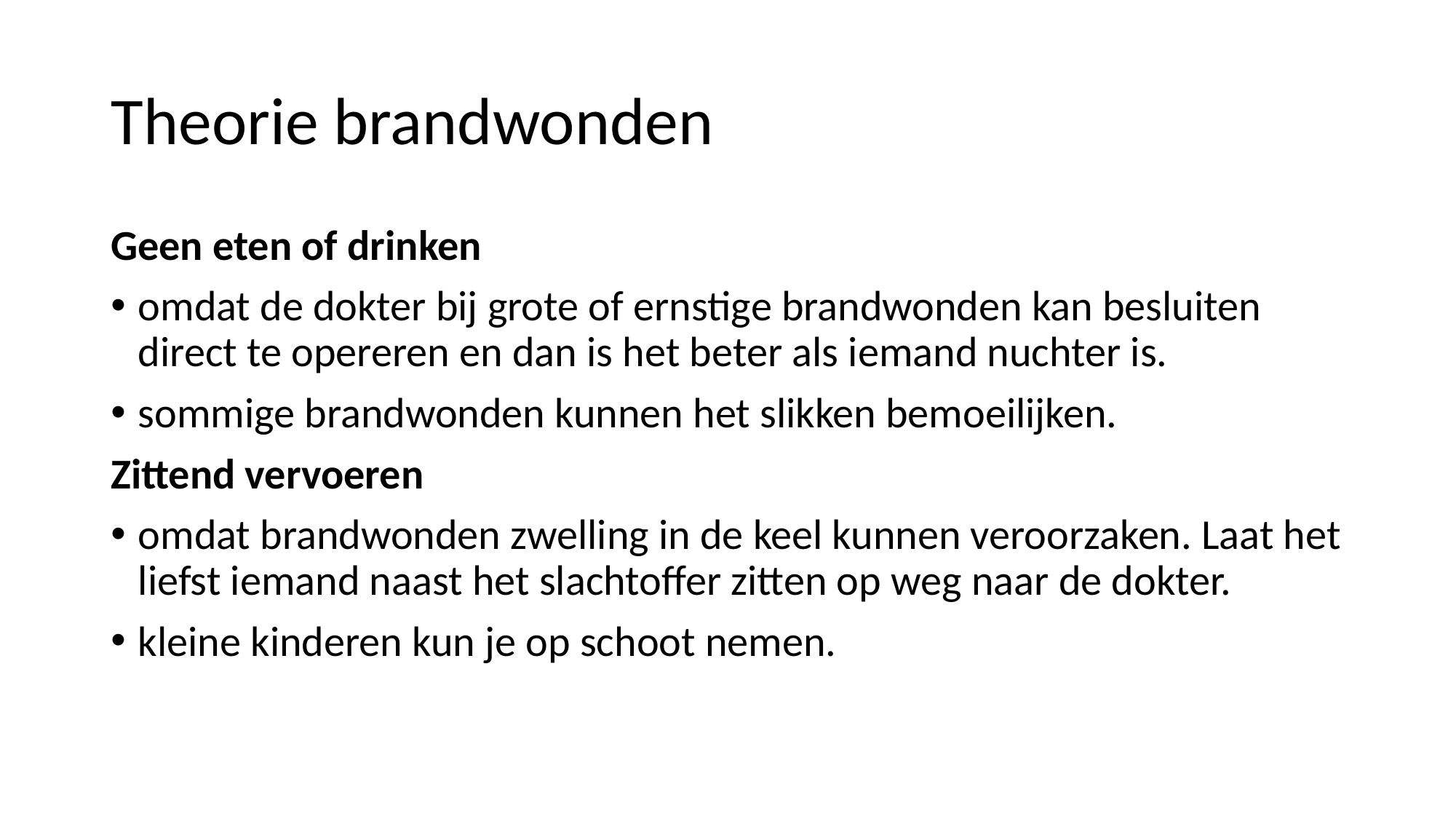

# Theorie brandwonden
Geen eten of drinken
omdat de dokter bij grote of ernstige brandwonden kan besluiten direct te opereren en dan is het beter als iemand nuchter is.
sommige brandwonden kunnen het slikken bemoeilijken.
Zittend vervoeren
omdat brandwonden zwelling in de keel kunnen veroorzaken. Laat het liefst iemand naast het slachtoffer zitten op weg naar de dokter.
kleine kinderen kun je op schoot nemen.